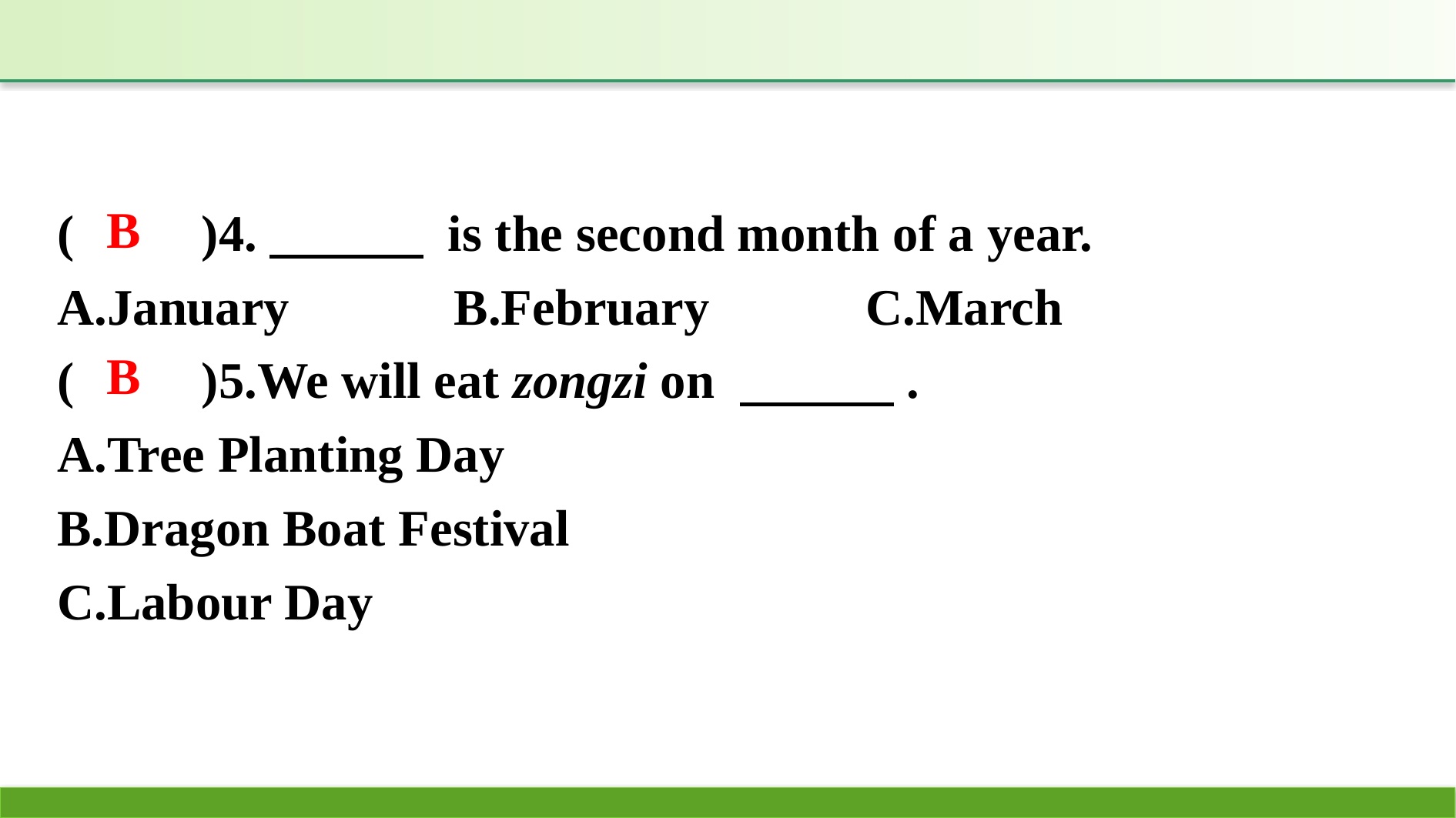

(　　)4.　　　 is the second month of a year.
A.January		B.February		C.March
(　　)5.We will eat zongzi on 　　　.
A.Tree Planting Day
B.Dragon Boat Festival
C.Labour Day
B
B